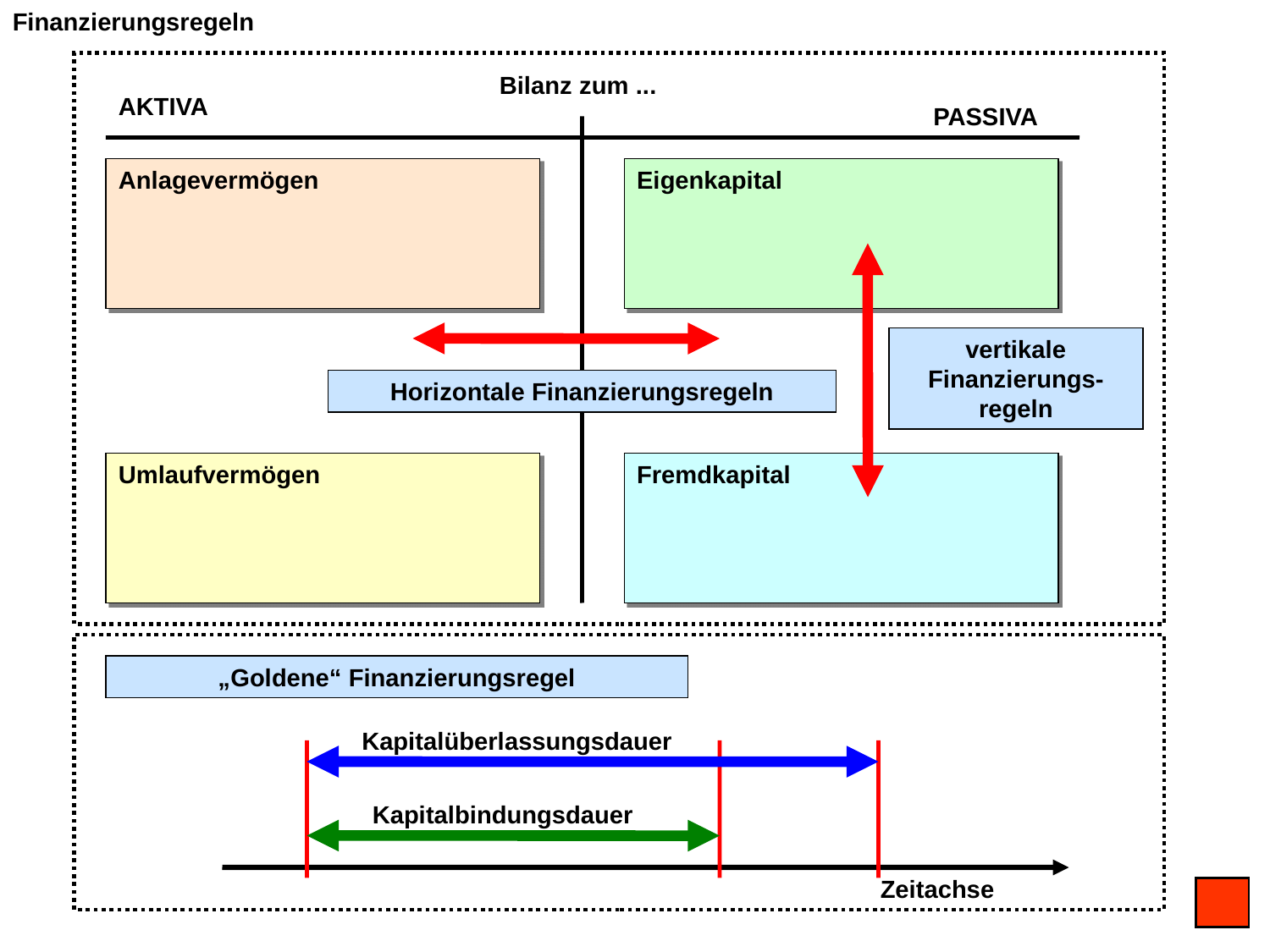

Finanzierungsregeln

Bilanz zum ...
AKTIVA
PASSIVA

Anlagevermögen
Eigenkapital

vertikale Finanzierungs-regeln

Horizontale Finanzierungsregeln
Umlaufvermögen
Fremdkapital

„Goldene“ Finanzierungsregel
Kapitalüberlassungsdauer

Kapitalbindungsdauer

Zeitachse